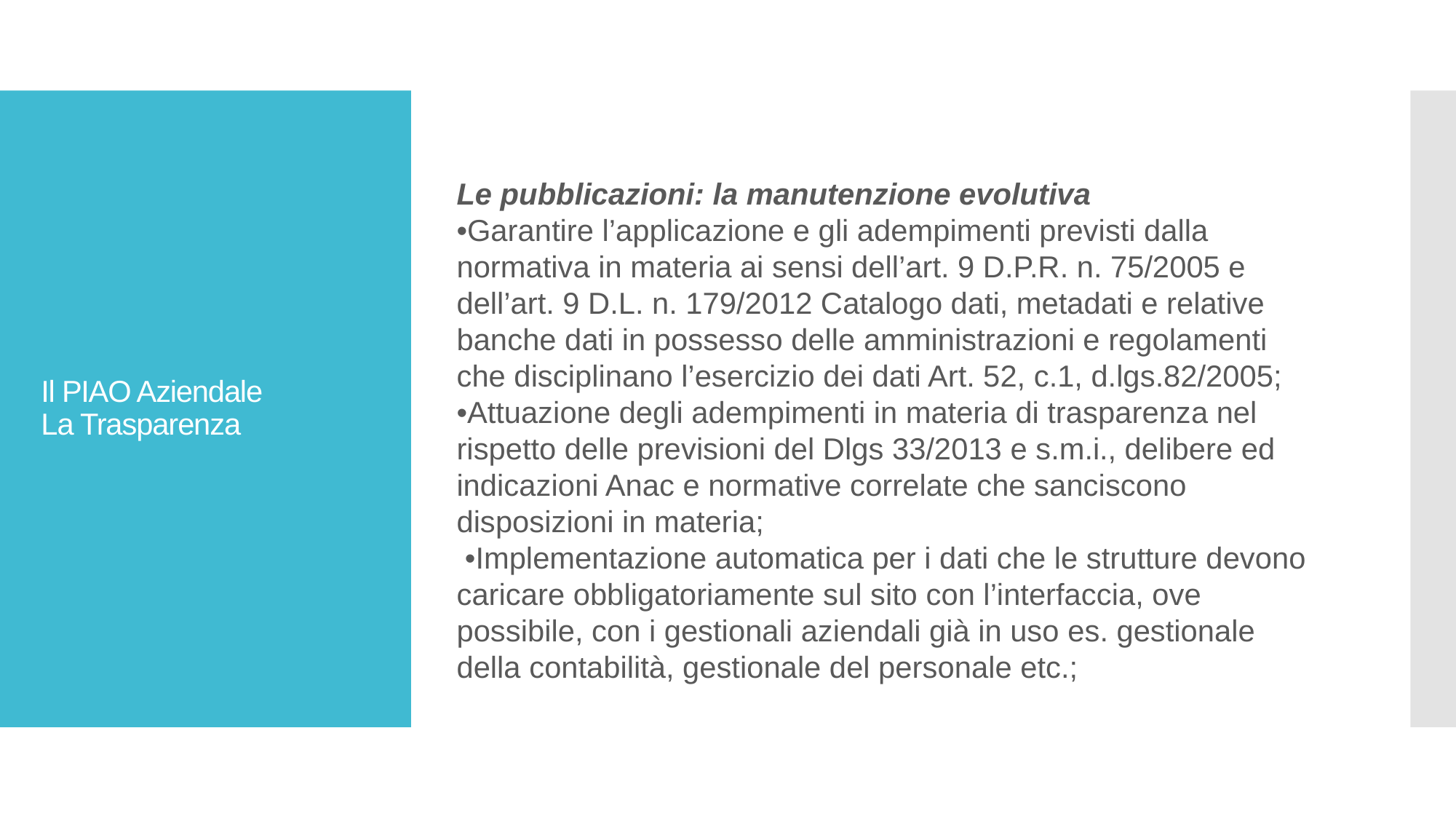

Le pubblicazioni: la manutenzione evolutiva
•Garantire l’applicazione e gli adempimenti previsti dalla normativa in materia ai sensi dell’art. 9 D.P.R. n. 75/2005 e dell’art. 9 D.L. n. 179/2012 Catalogo dati, metadati e relative banche dati in possesso delle amministrazioni e regolamenti che disciplinano l’esercizio dei dati Art. 52, c.1, d.lgs.82/2005;
•Attuazione degli adempimenti in materia di trasparenza nel rispetto delle previsioni del Dlgs 33/2013 e s.m.i., delibere ed indicazioni Anac e normative correlate che sanciscono disposizioni in materia;
 •Implementazione automatica per i dati che le strutture devono caricare obbligatoriamente sul sito con l’interfaccia, ove possibile, con i gestionali aziendali già in uso es. gestionale della contabilità, gestionale del personale etc.;
# Il PIAO Aziendale La Trasparenza